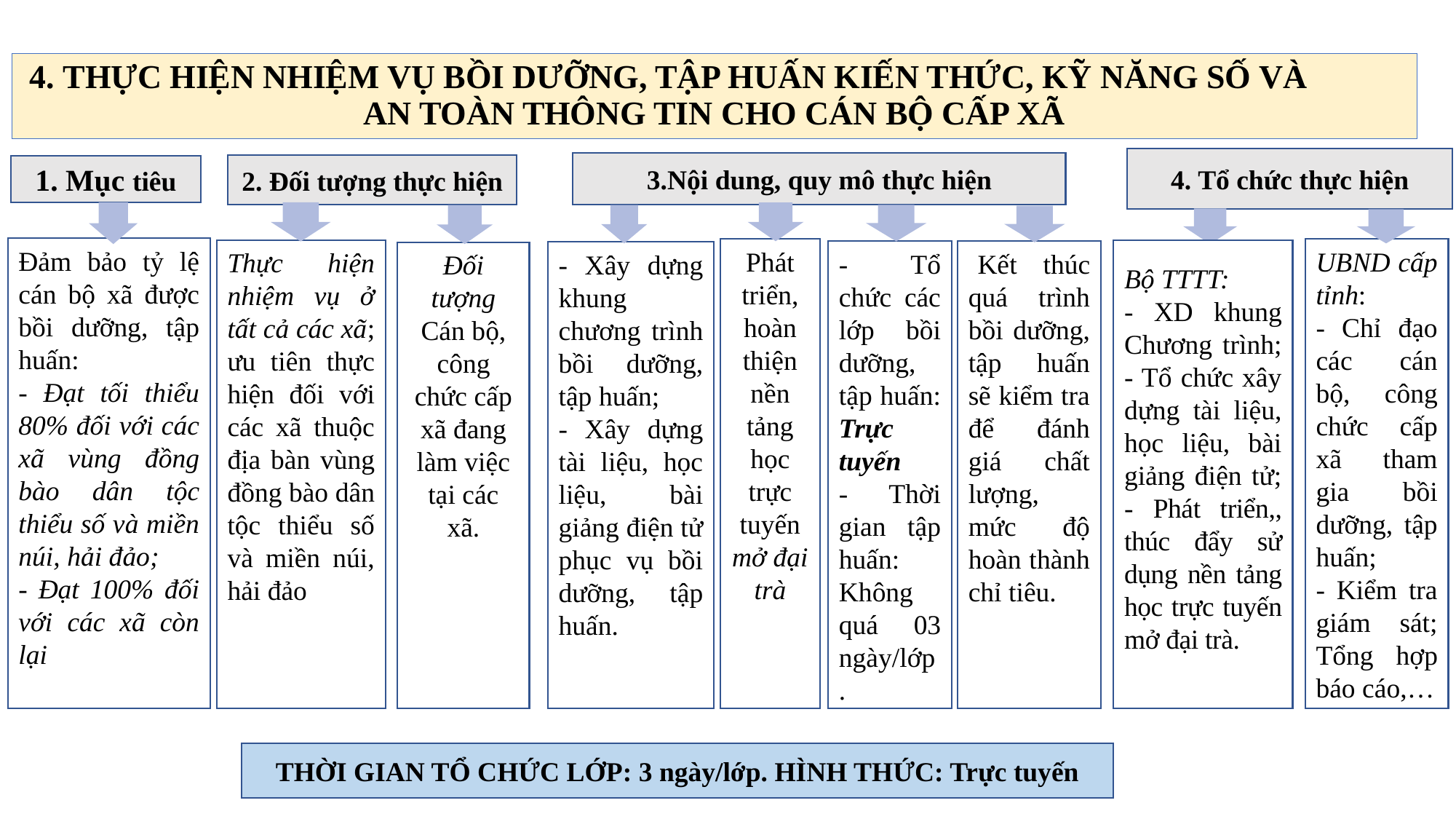

# 4. THỰC HIỆN NHIỆM VỤ BỒI DƯỠNG, TẬP HUẤN KIẾN THỨC, KỸ NĂNG SỐ VÀ            AN TOÀN THÔNG TIN CHO CÁN BỘ CẤP XÃ
4. Tổ chức thực hiện
3.Nội dung, quy mô thực hiện
2. Đối tượng thực hiện
1. Mục tiêu

Đảm bảo tỷ lệ cán bộ xã được bồi dưỡng, tập huấn:
- Đạt tối thiểu 80% đối với các xã vùng đồng bào dân tộc thiểu số và miền núi, hải đảo;
- Đạt 100% đối với các xã còn lại
UBND cấp tỉnh:
- Chỉ đạo các cán bộ, công chức cấp xã tham gia bồi dưỡng, tập huấn;
- Kiểm tra giám sát; Tổng hợp báo cáo,…
Phát triển, hoàn thiện nền tảng học trực tuyến mở đại trà
Thực hiện nhiệm vụ ở tất cả các xã; ưu tiên thực hiện đối với các xã thuộc địa bàn vùng đồng bào dân tộc thiểu số và miền núi, hải đảo
Bộ TTTT:
- XD khung Chương trình;
- Tổ chức xây dựng tài liệu, học liệu, bài giảng điện tử; - Phát triển,, thúc đẩy sử dụng nền tảng học trực tuyến mở đại trà.

)Kết thúc quá trình bồi dưỡng, tập huấn sẽ kiểm tra để đánh giá chất lượng, mức độ hoàn thành chỉ tiêu.
- Tổ chức các lớp bồi dưỡng, tập huấn: Trực tuyến
- Thời gian tập huấn: Không quá 03 ngày/lớp.
- Xây dựng khung chương trình bồi dưỡng, tập huấn;
- Xây dựng tài liệu, học liệu, bài giảng điện tử phục vụ bồi dưỡng, tập huấn.
Đối tượng Cán bộ, công chức cấp xã đang làm việc tại các xã.
THỜI GIAN TỔ CHỨC LỚP: 3 ngày/lớp. HÌNH THỨC: Trực tuyến